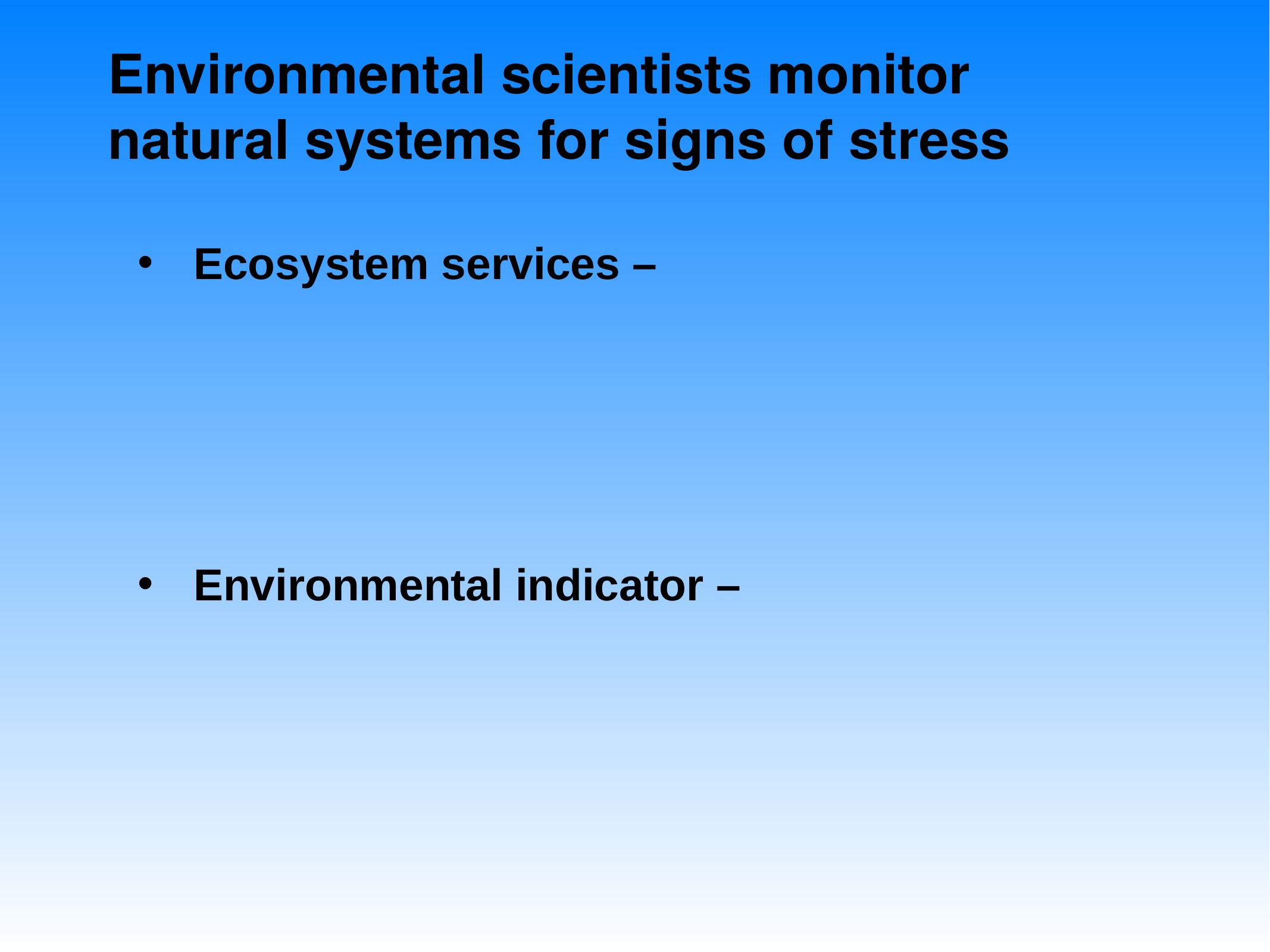

Environmental scientists monitor natural systems for signs of stress

Ecosystem services –

Environmental indicator –